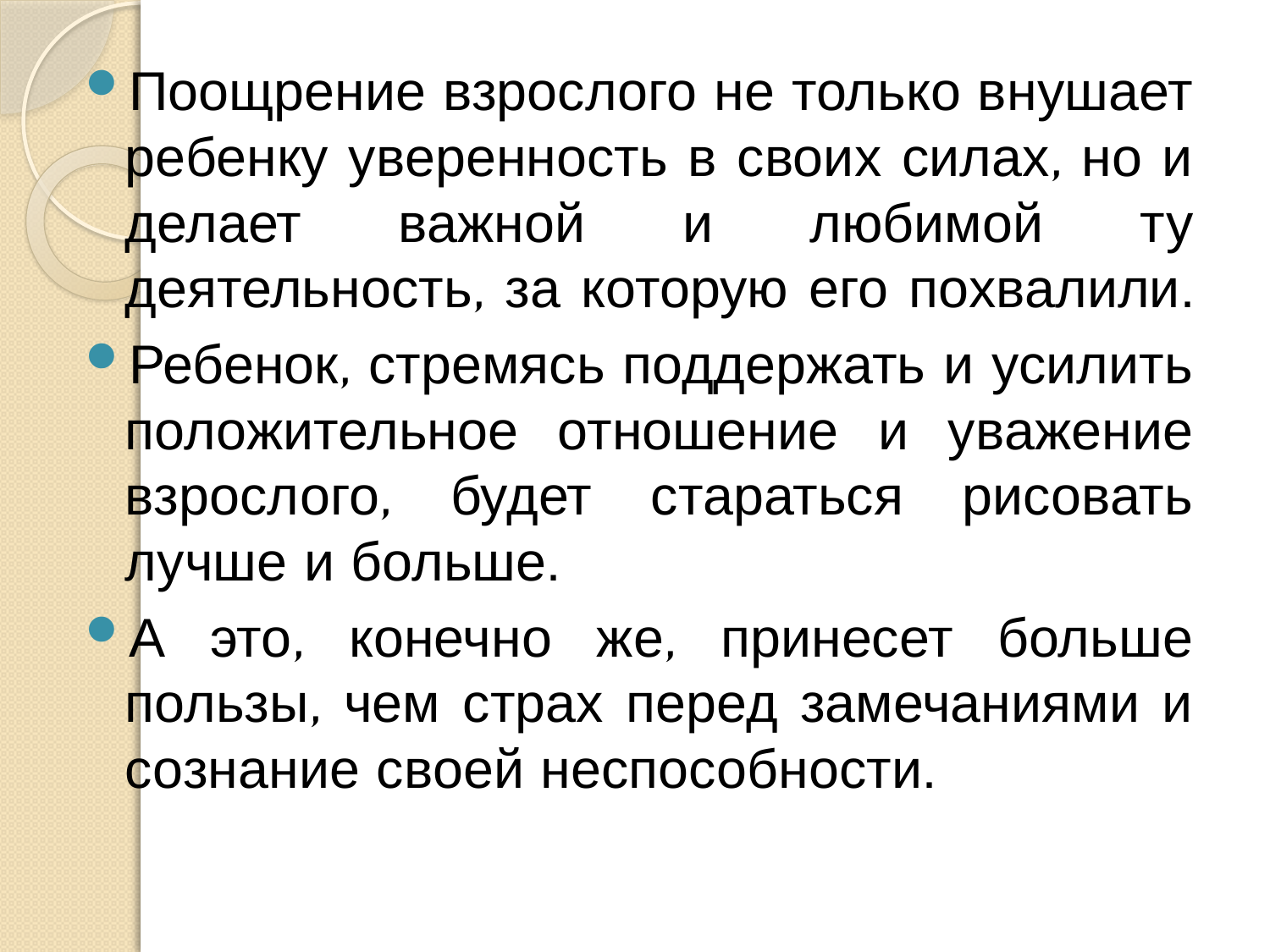

Поощрение взрослого не только внушает ребенку уверенность в своих силах, но и делает важной и любимой ту деятельность, за которую его похвалили.
Ребенок, стремясь поддержать и усилить положительное отношение и уважение взрослого, будет стараться рисовать лучше и больше.
А это, конечно же, принесет больше пользы, чем страх перед замечаниями и сознание своей неспособности.